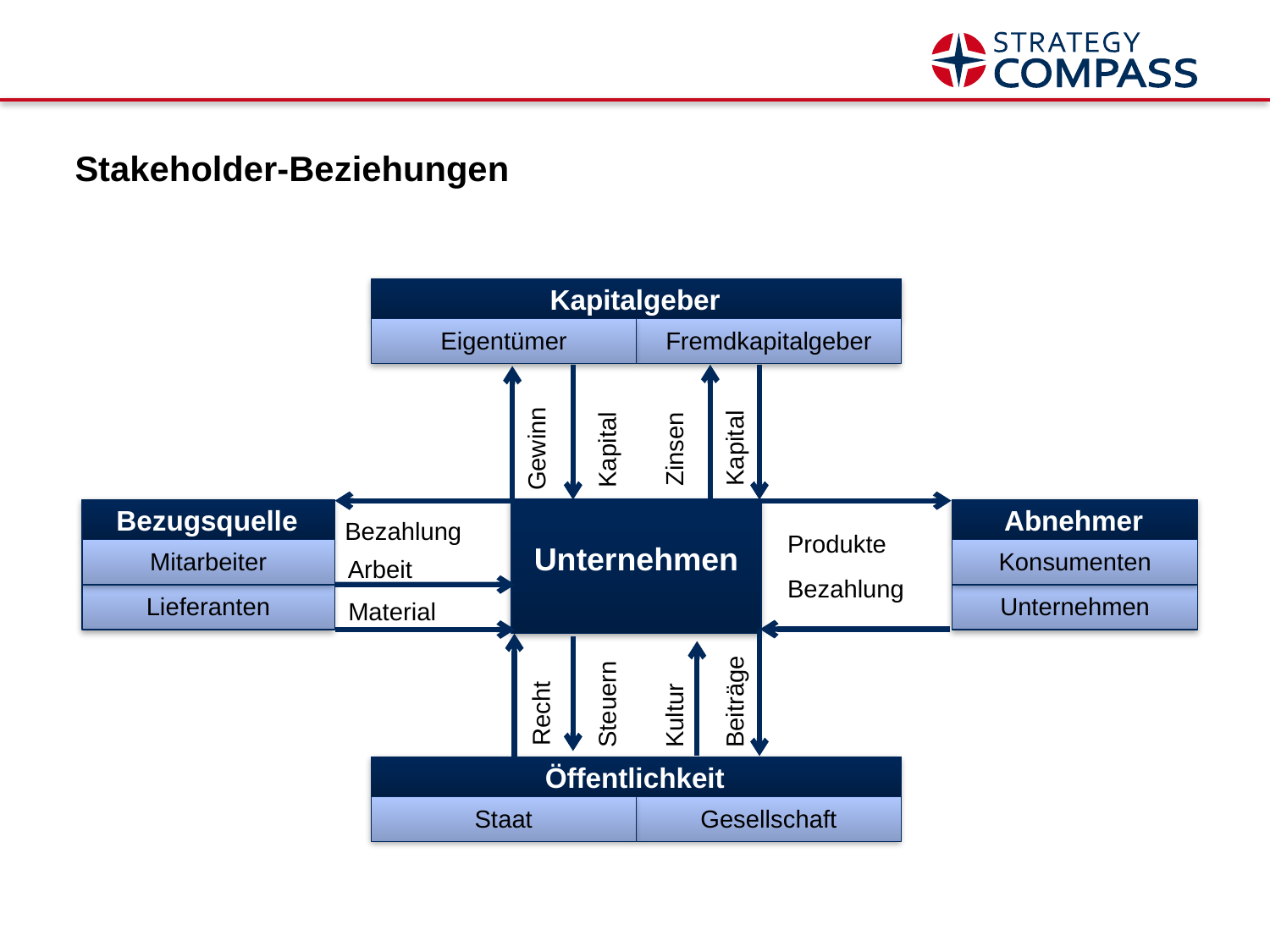

# Stakeholder-Beziehungen
Kapitalgeber
Eigentümer
Fremdkapitalgeber
Zinsen
Kapital
Kapital
Gewinn

Unternehmen
Bezugsquelle
Mitarbeiter
Lieferanten
Abnehmer
Konsumenten
Unternehmen
Bezahlung
Produkte
Arbeit
Bezahlung
Material
Recht
Steuern
Kultur
Beiträge
Öffentlichkeit
Staat
Gesellschaft